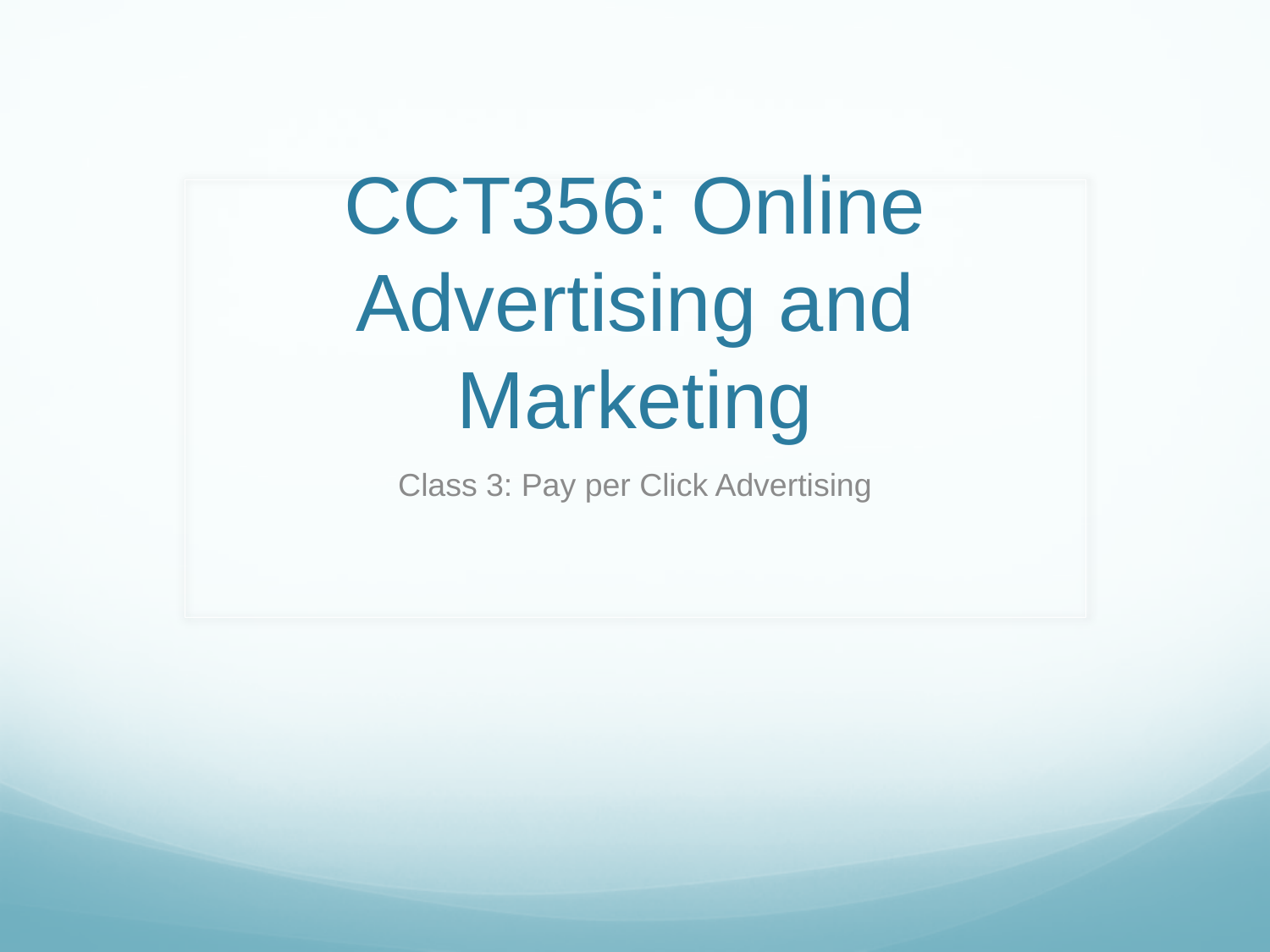

# CCT356: Online Advertising and Marketing
Class 3: Pay per Click Advertising